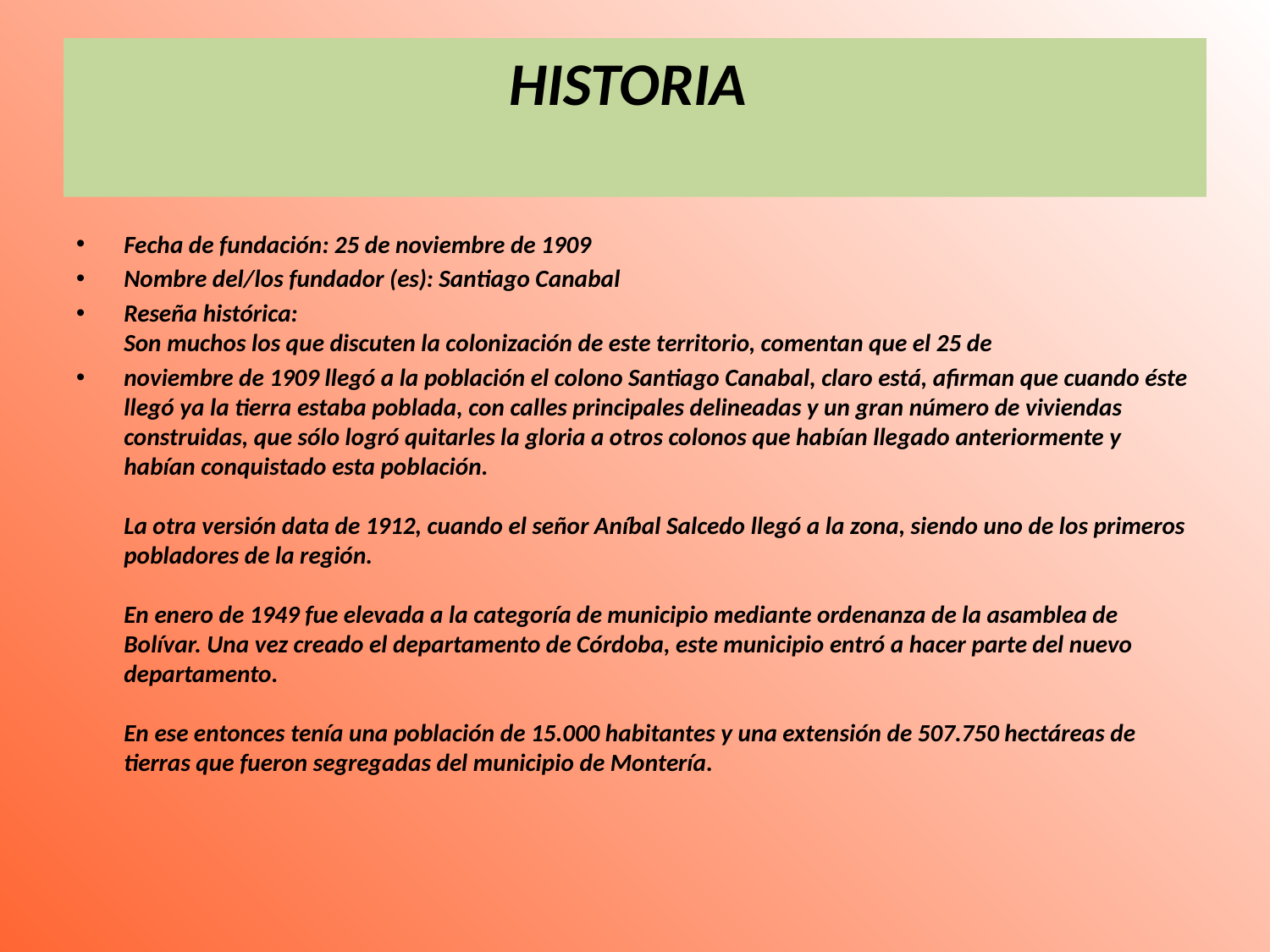

# HISTORIA
Fecha de fundación: 25 de noviembre de 1909
Nombre del/los fundador (es): Santiago Canabal
Reseña histórica:
Son muchos los que discuten la colonización de este territorio, comentan que el 25 de
noviembre de 1909 llegó a la población el colono Santiago Canabal, claro está, afirman que cuando éste llegó ya la tierra estaba poblada, con calles principales delineadas y un gran número de viviendas construidas, que sólo logró quitarles la gloria a otros colonos que habían llegado anteriormente y habían conquistado esta población.
La otra versión data de 1912, cuando el señor Aníbal Salcedo llegó a la zona, siendo uno de los primeros pobladores de la región.
En enero de 1949 fue elevada a la categoría de municipio mediante ordenanza de la asamblea de Bolívar. Una vez creado el departamento de Córdoba, este municipio entró a hacer parte del nuevo departamento.
En ese entonces tenía una población de 15.000 habitantes y una extensión de 507.750 hectáreas de tierras que fueron segregadas del municipio de Montería.